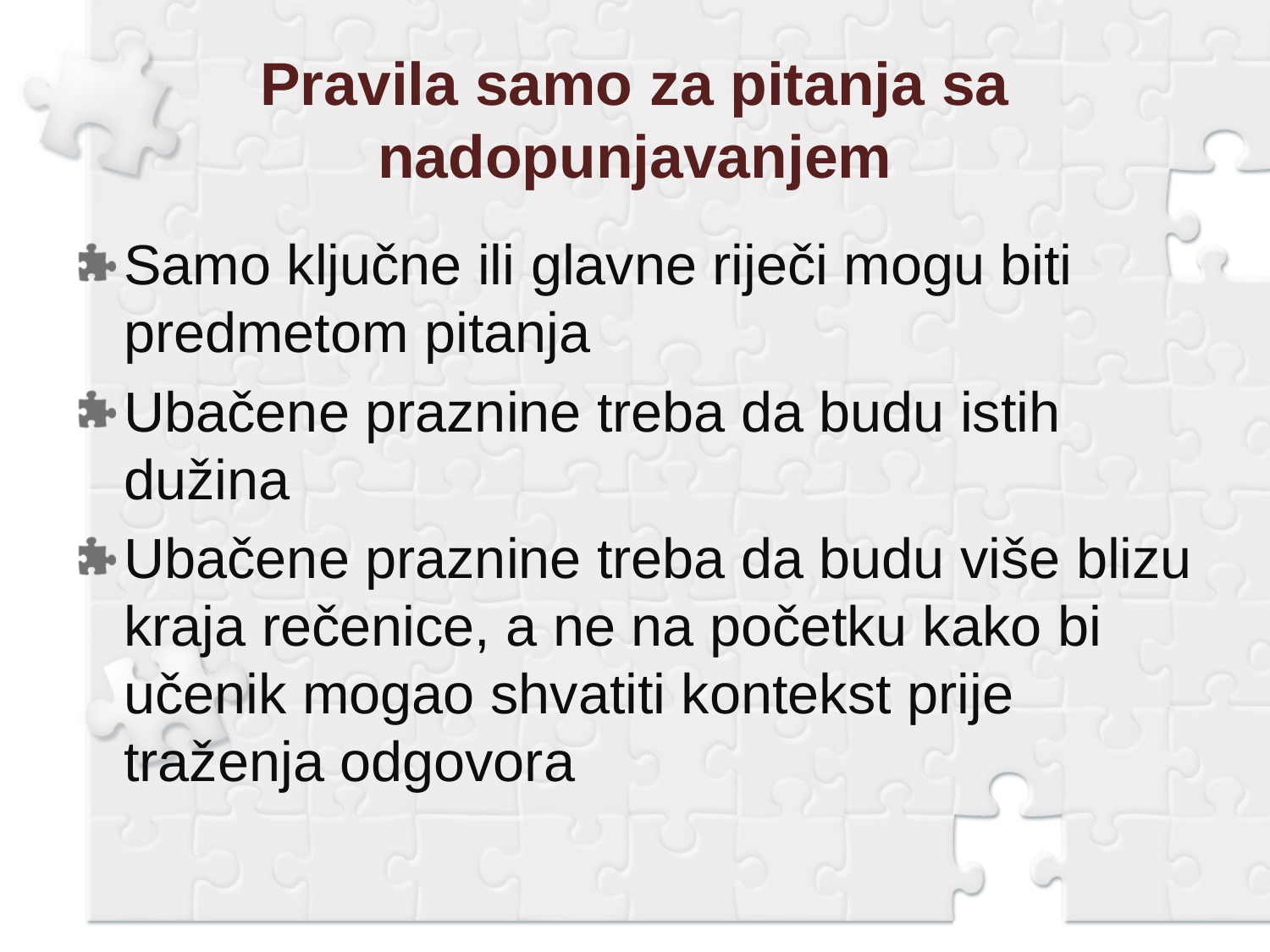

# Pravila samo za pitanja sa nadopunjavanjem
Samo ključne ili glavne riječi mogu biti predmetom pitanja
Ubačene praznine treba da budu istih dužina
Ubačene praznine treba da budu više blizu kraja rečenice, a ne na početku kako bi učenik mogao shvatiti kontekst prije traženja odgovora